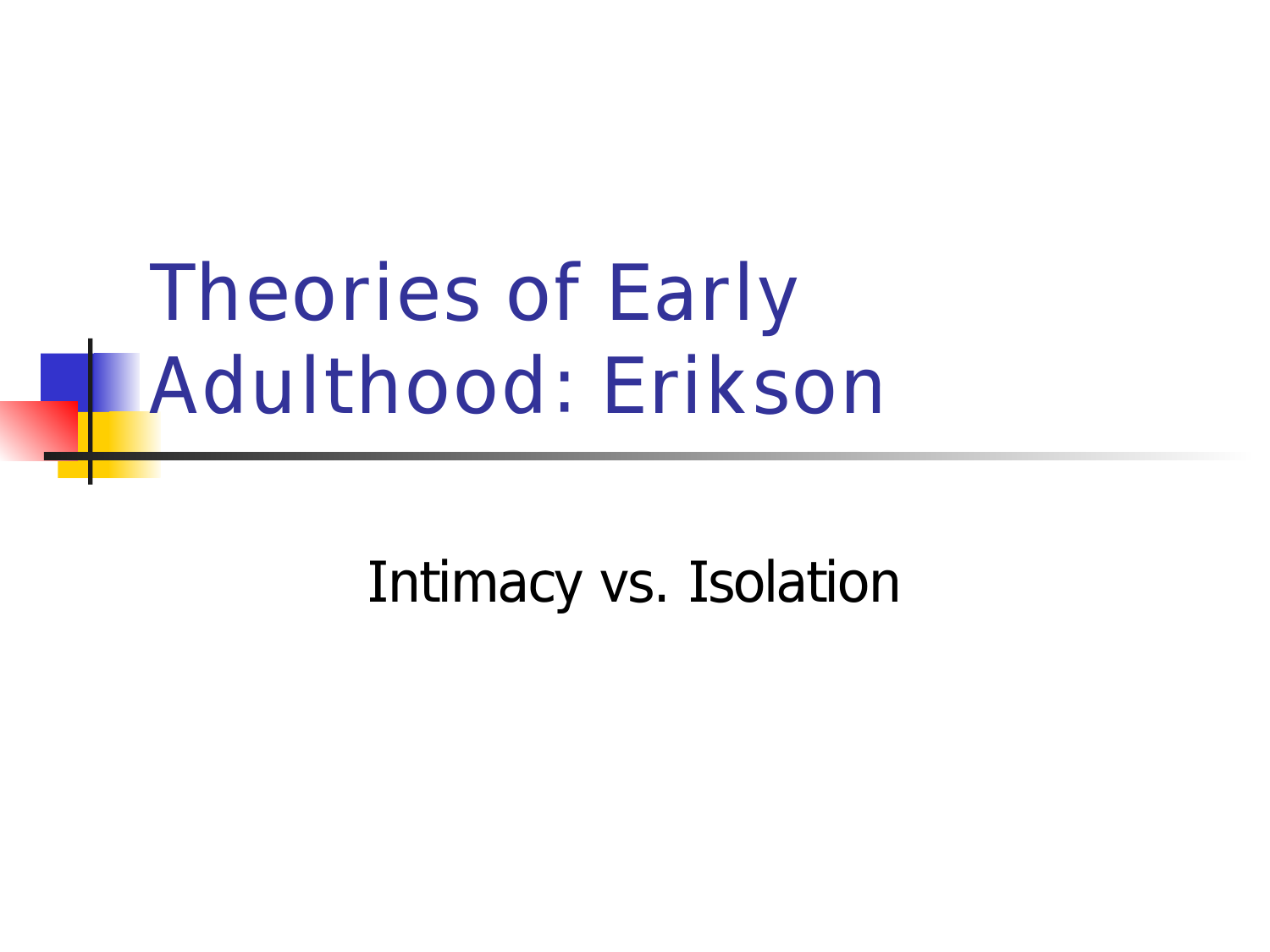

# Theories of Early Adulthood: Erikson
Intimacy vs. Isolation